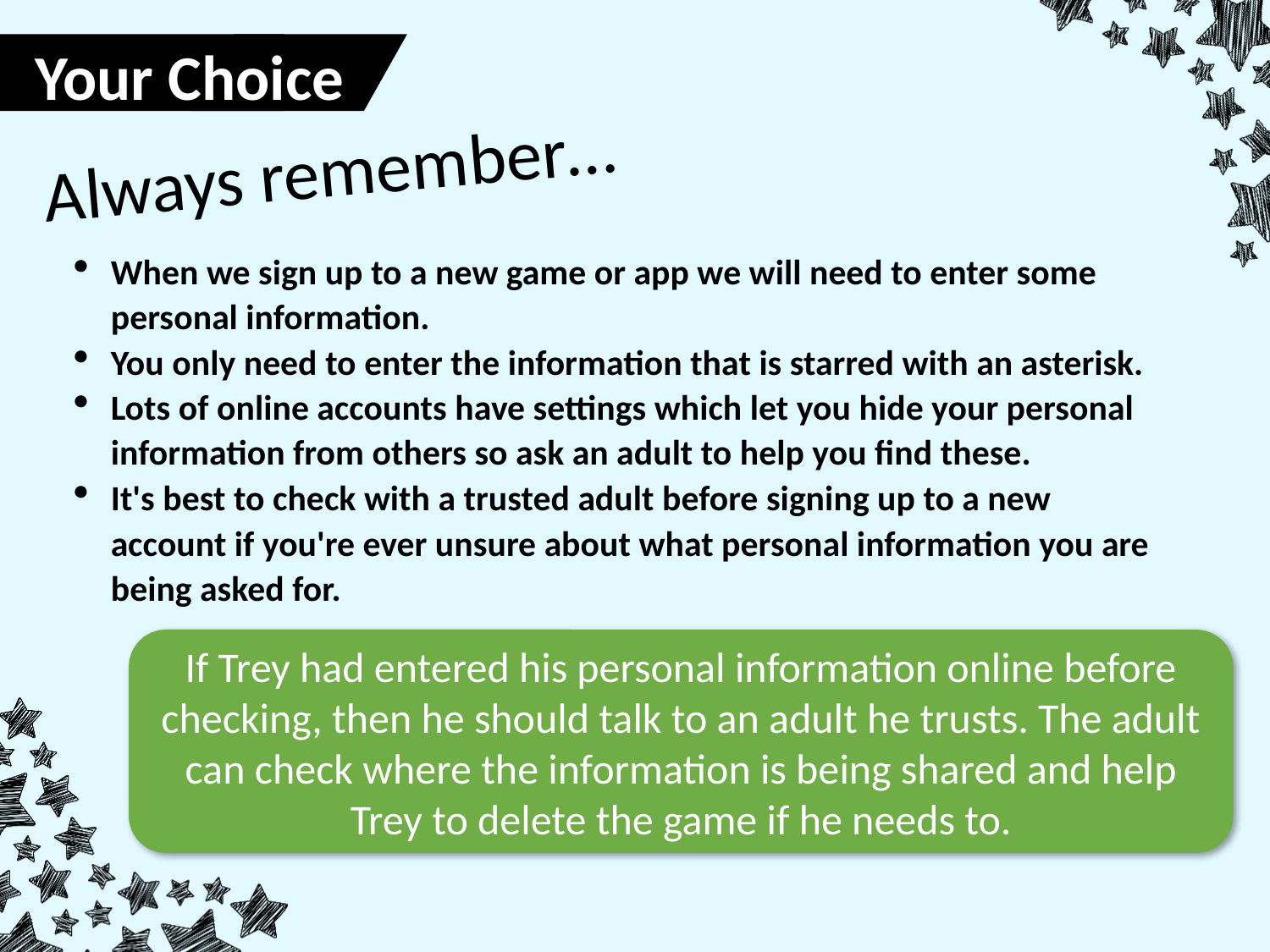

Your Choice

Always remember…
When we sign up to a new game or app we will need to enter some personal information.
You only need to enter the information that is starred with an asterisk.
Lots of online accounts have settings which let you hide your personal information from others so ask an adult to help you find these.
It's best to check with a trusted adult before signing up to a new account if you're ever unsure about what personal information you are being asked for.
If Trey had entered his personal information online before checking, then he should talk to an adult he trusts. The adult can check where the information is being shared and help Trey to delete the game if he needs to.